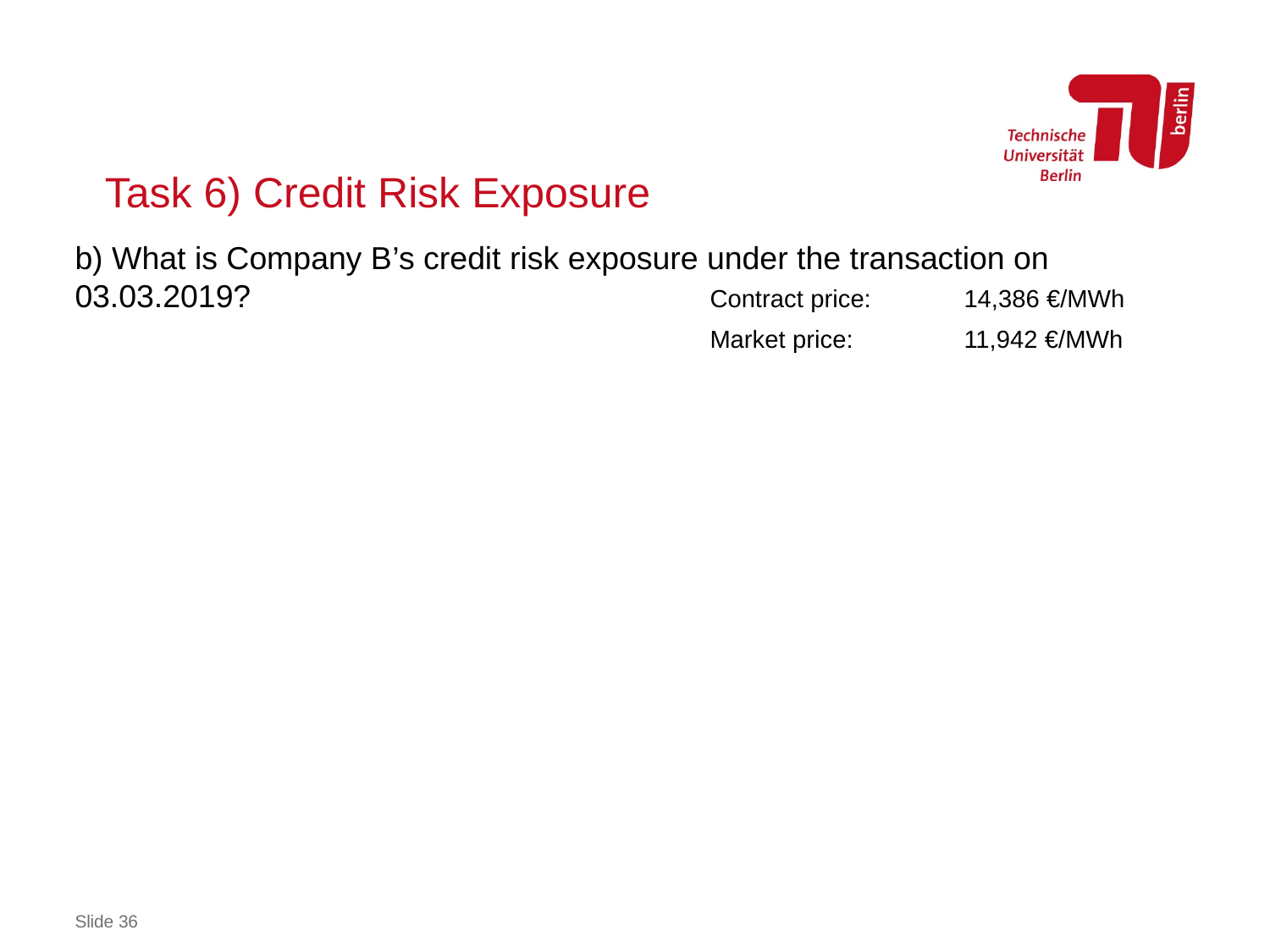

# Task 6) Credit Risk Exposure
b) What is Company B’s credit risk exposure under the transaction on 03.03.2019?				Contract price:	14,386 €/MWh
					Market price:	11,942 €/MWh

Slide 36